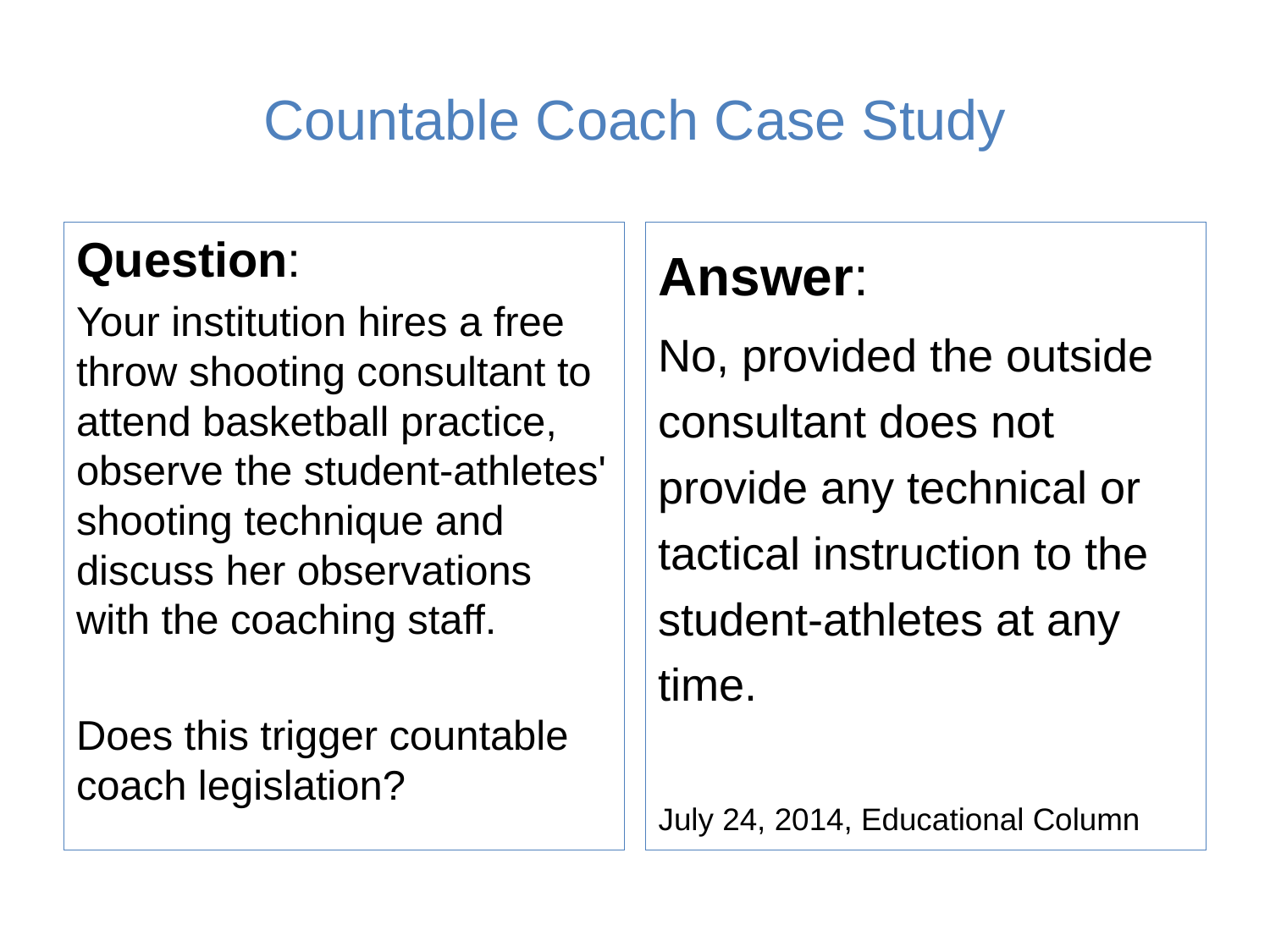

# Countable Coach Case Study
Question:
Your institution hires a free throw shooting consultant to attend basketball practice, observe the student-athletes' shooting technique and discuss her observations with the coaching staff.

Does this trigger countable coach legislation?
Answer:
No, provided the outside consultant does not provide any technical or tactical instruction to the student-athletes at any time.

July 24, 2014, Educational Column